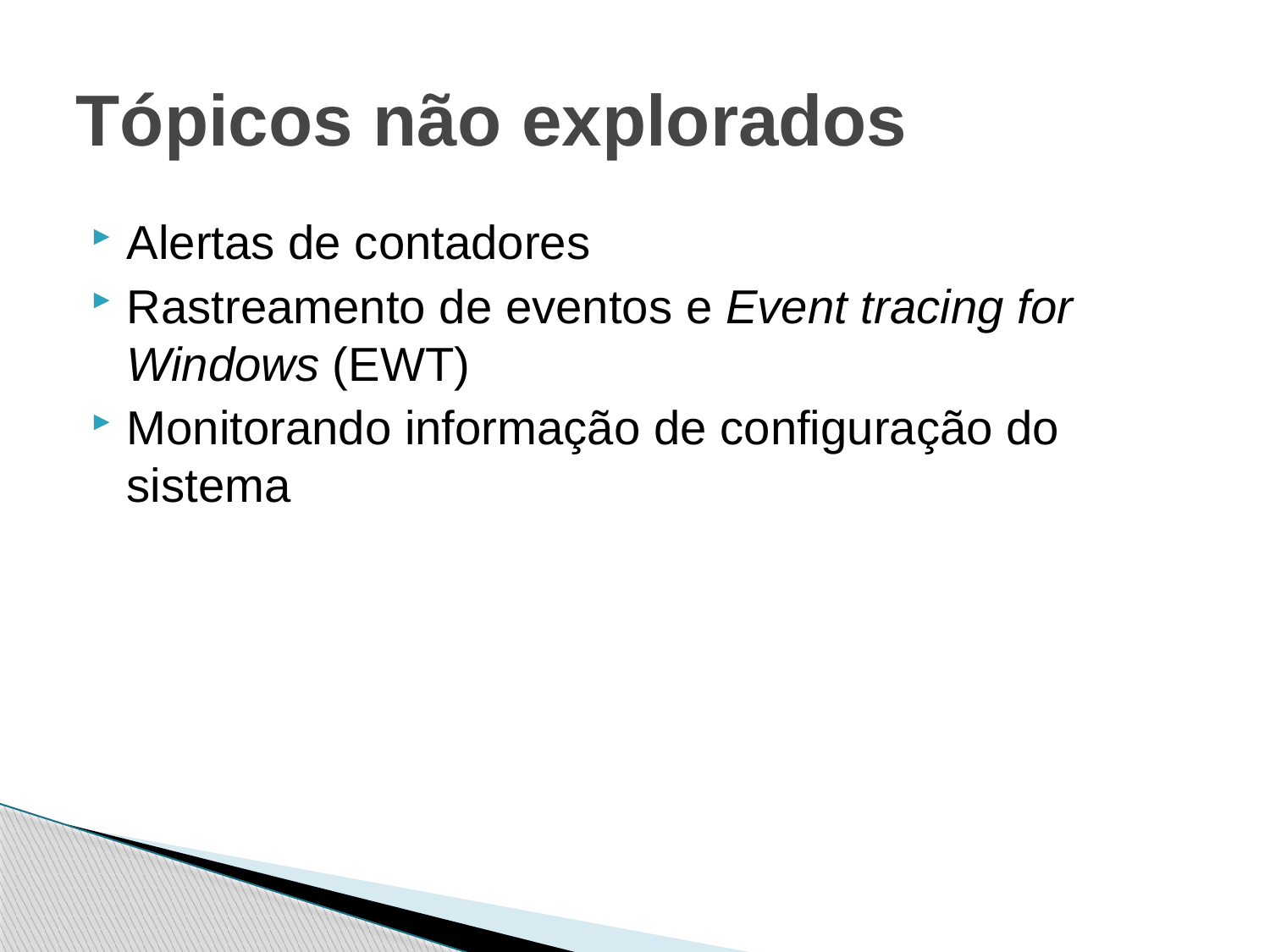

# Tópicos não explorados
Alertas de contadores
Rastreamento de eventos e Event tracing for Windows (EWT)
Monitorando informação de configuração do sistema